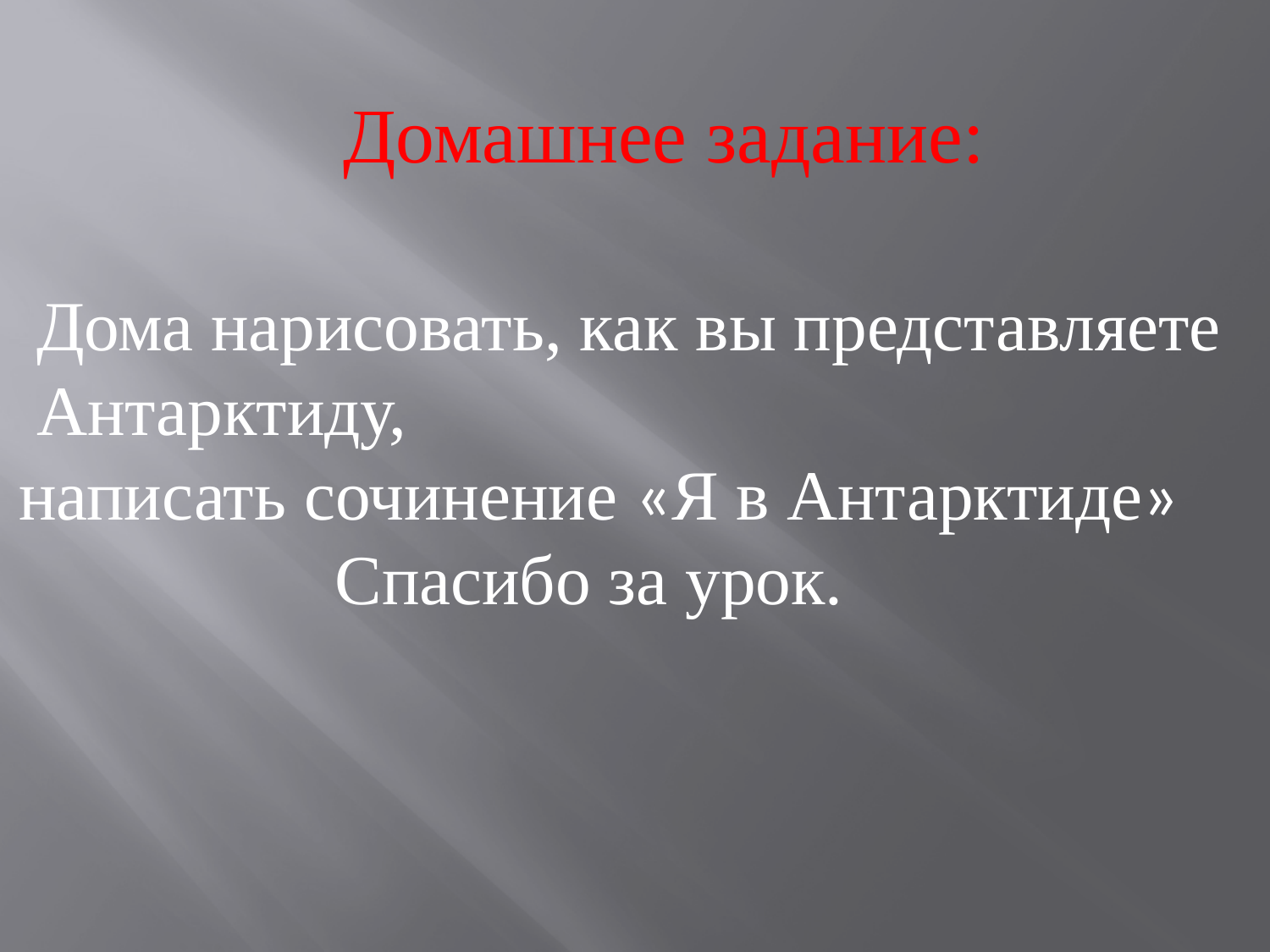

Домашнее задание:

 Дома нарисовать, как вы представляете
 Антарктиду,
написать сочинение «Я в Антарктиде»
                  Спасибо за урок.